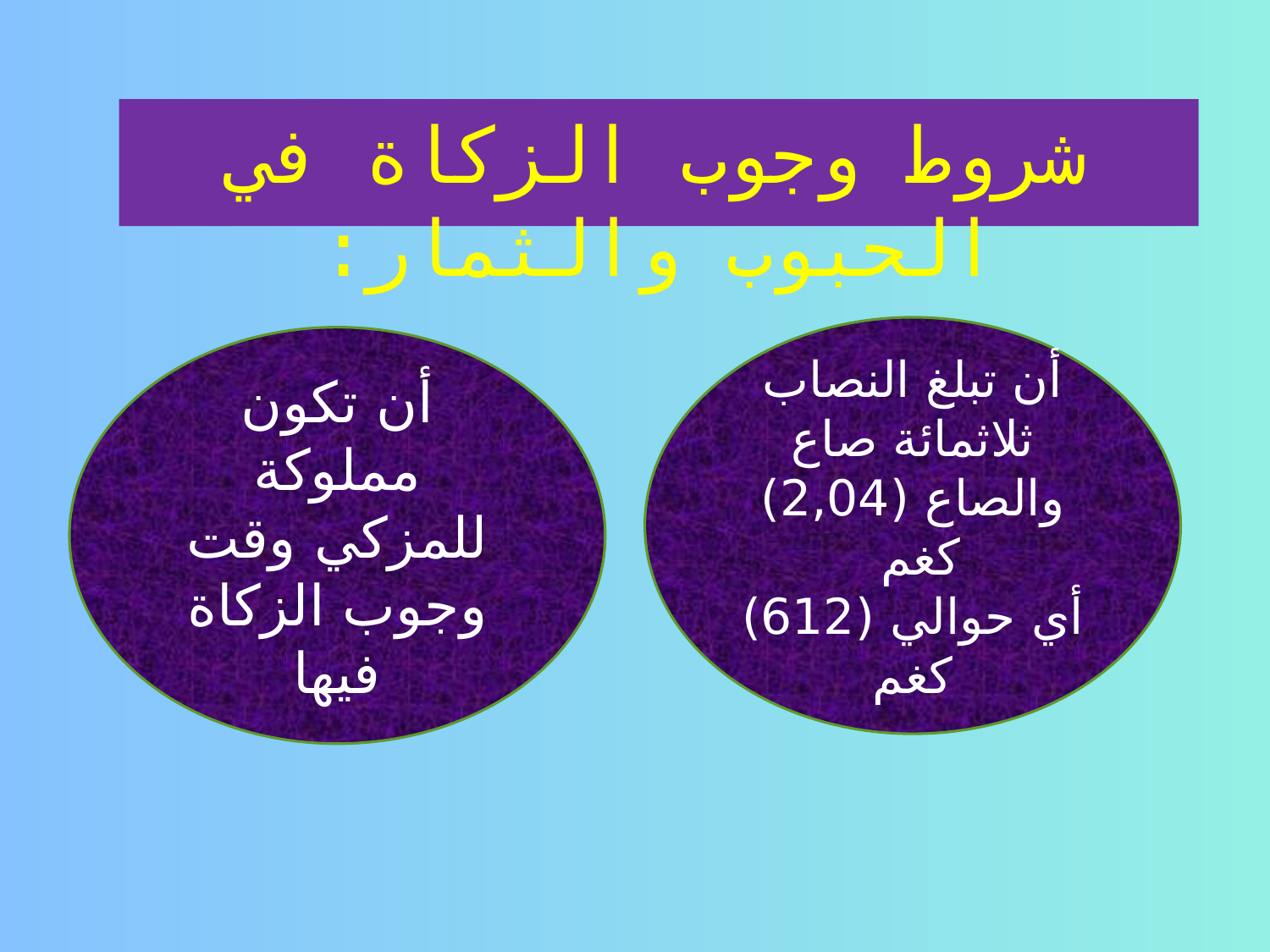

# شروط وجوب الزكاة في الحبوب والثمار:
أن تبلغ النصاب ثلاثمائة صاع والصاع (2,04) كغم
أي حوالي (612) كغم
أن تكون مملوكة للمزكي وقت وجوب الزكاة فيها